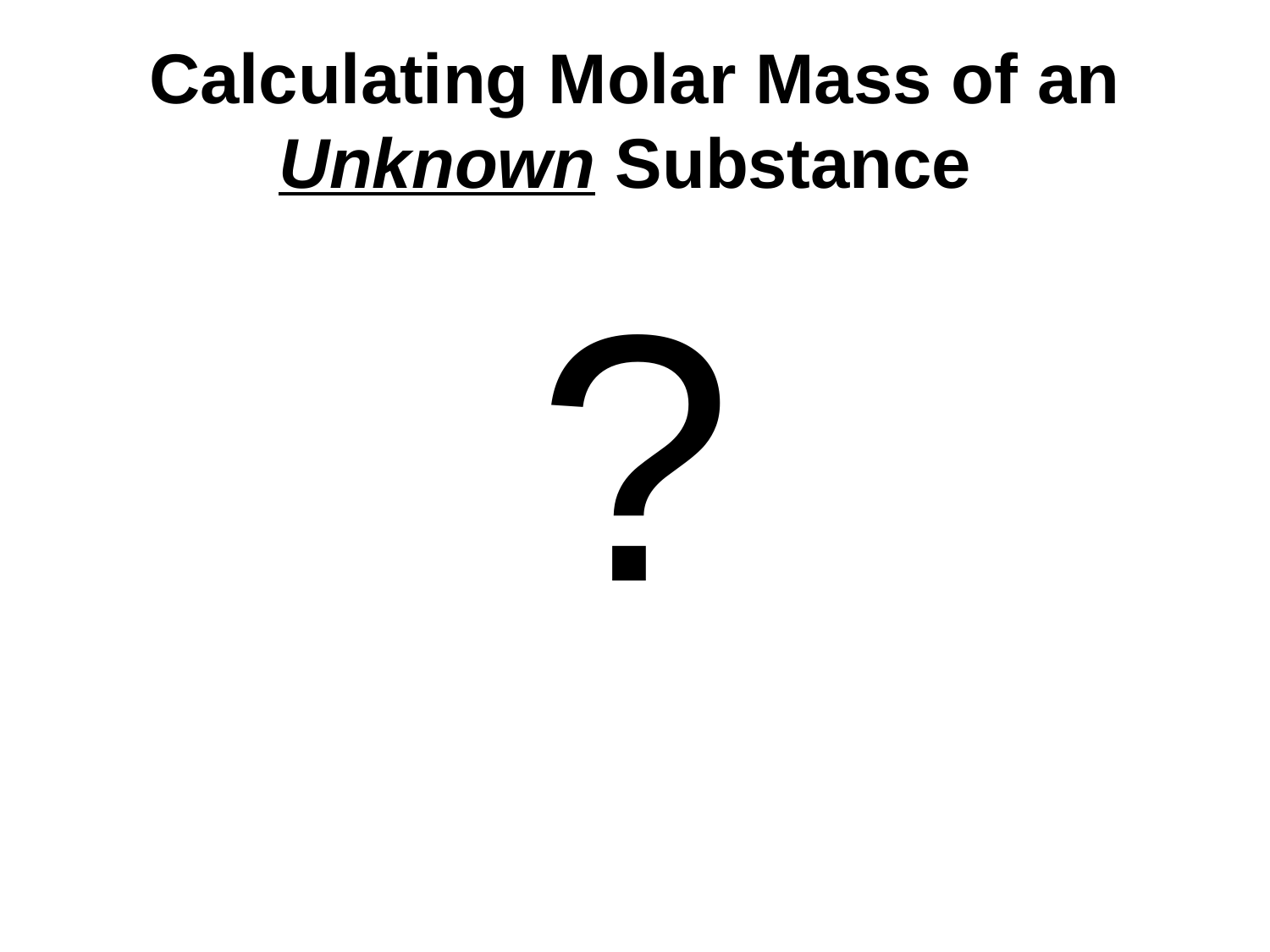

# Calculating Molar Mass of an Unknown Substance
?